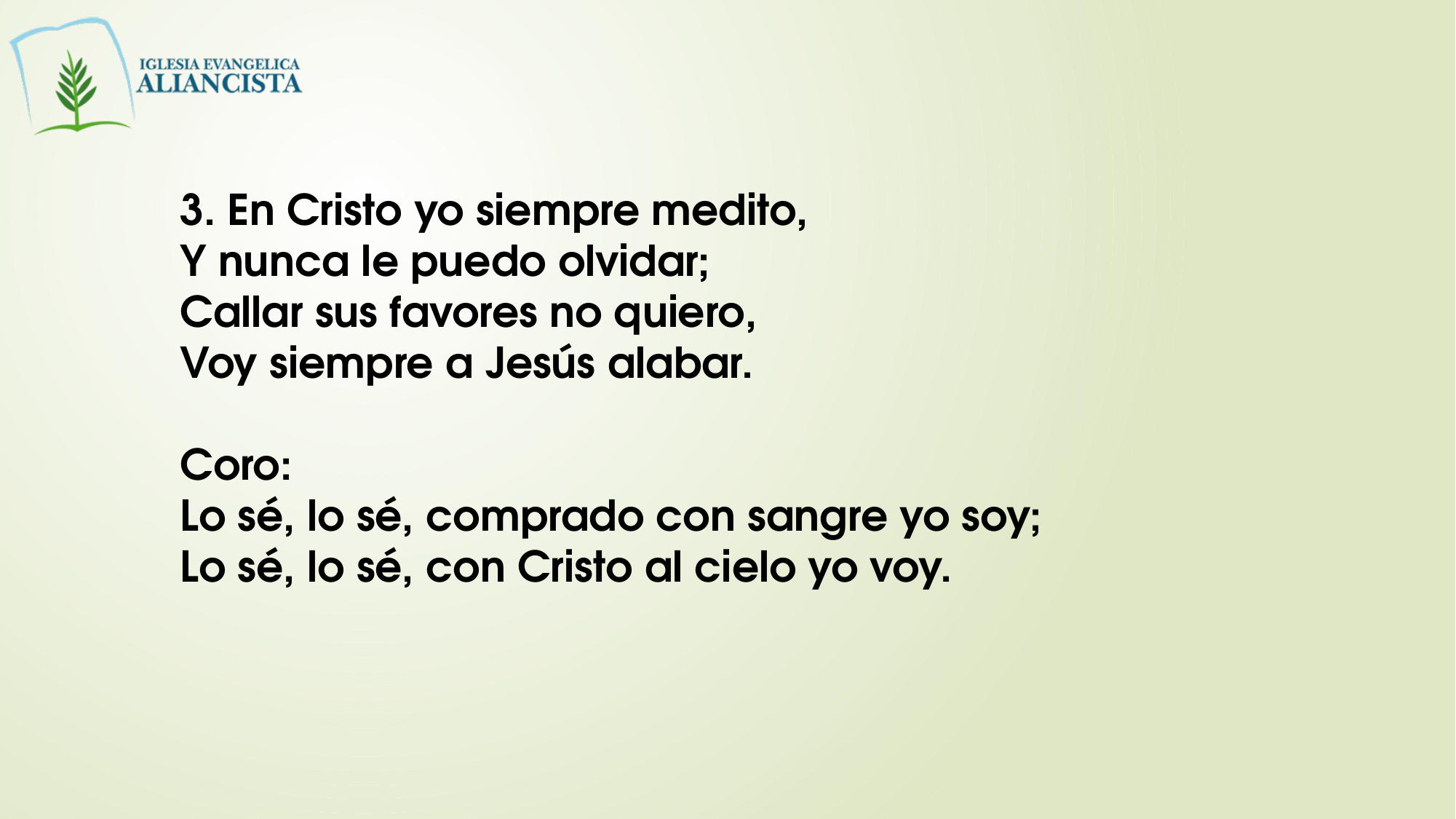

3. En Cristo yo siempre medito,
Y nunca le puedo olvidar;
Callar sus favores no quiero,
Voy siempre a Jesús alabar.

Coro:
Lo sé, lo sé, comprado con sangre yo soy;
Lo sé, lo sé, con Cristo al cielo yo voy.